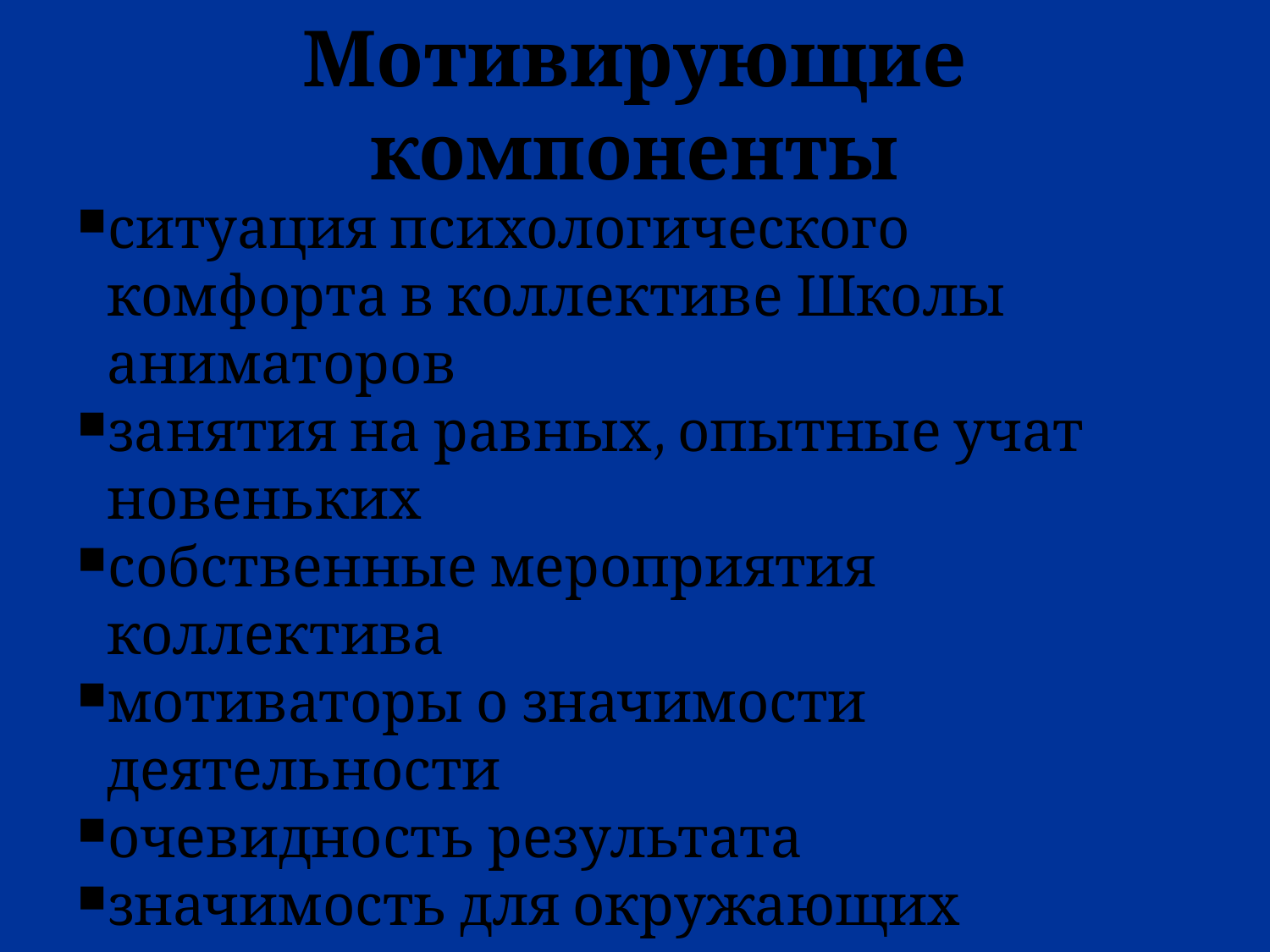

Мотивирующие компоненты
ситуация психологического комфорта в коллективе Школы аниматоров
занятия на равных, опытные учат новеньких
собственные мероприятия коллектива
мотиваторы о значимости деятельности
очевидность результата
значимость для окружающих подчеркивается
различные бонусы